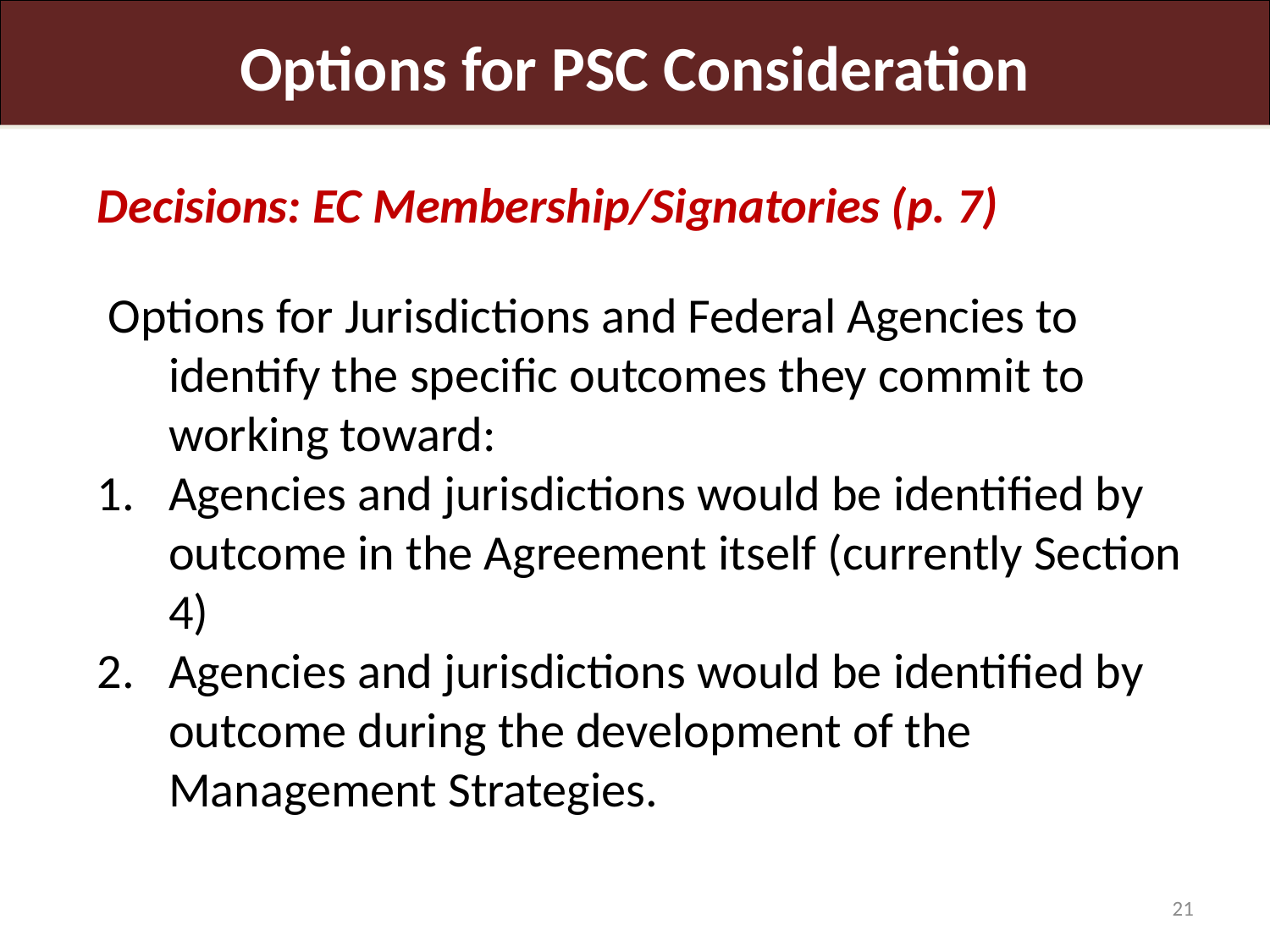

Options for PSC Consideration

Decisions: EC Membership/Signatories (p. 7)

 Options for Jurisdictions and Federal Agencies to identify the specific outcomes they commit to working toward:
Agencies and jurisdictions would be identified by outcome in the Agreement itself (currently Section 4)
Agencies and jurisdictions would be identified by outcome during the development of the Management Strategies.

21